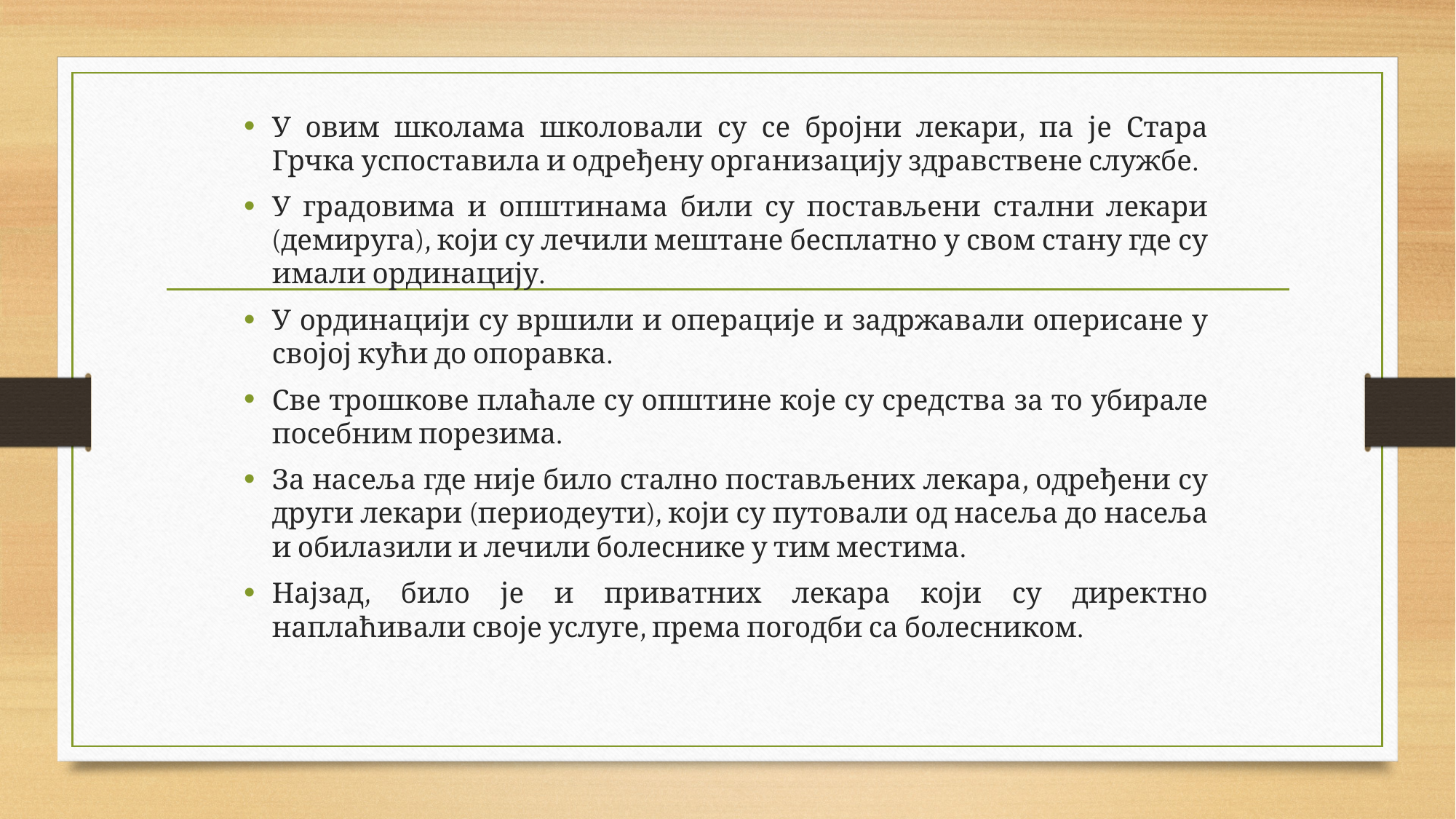

У овим школама школовали су се бројни лекари, па је Стара Грчка успоставила и одређену организацију здравствене службе.
У градовима и општинама били су постављени стални лекари (демируга), који су лечили мештане бесплатно у свом стану где су имали ординацију.
У ординацији су вршили и операције и задржавали оперисане у својој кући до опоравка.
Све трошкове плаћале су општине које су средства за то убирале посебним порезима.
За насеља где није било стално постављених лекара, одређени су други лекари (периодеути), који су путовали од насеља до насеља и обилазили и лечили болеснике у тим местима.
Најзад, било је и приватних лекара који су директно наплаћивали своје услуге, према погодби са болесником.